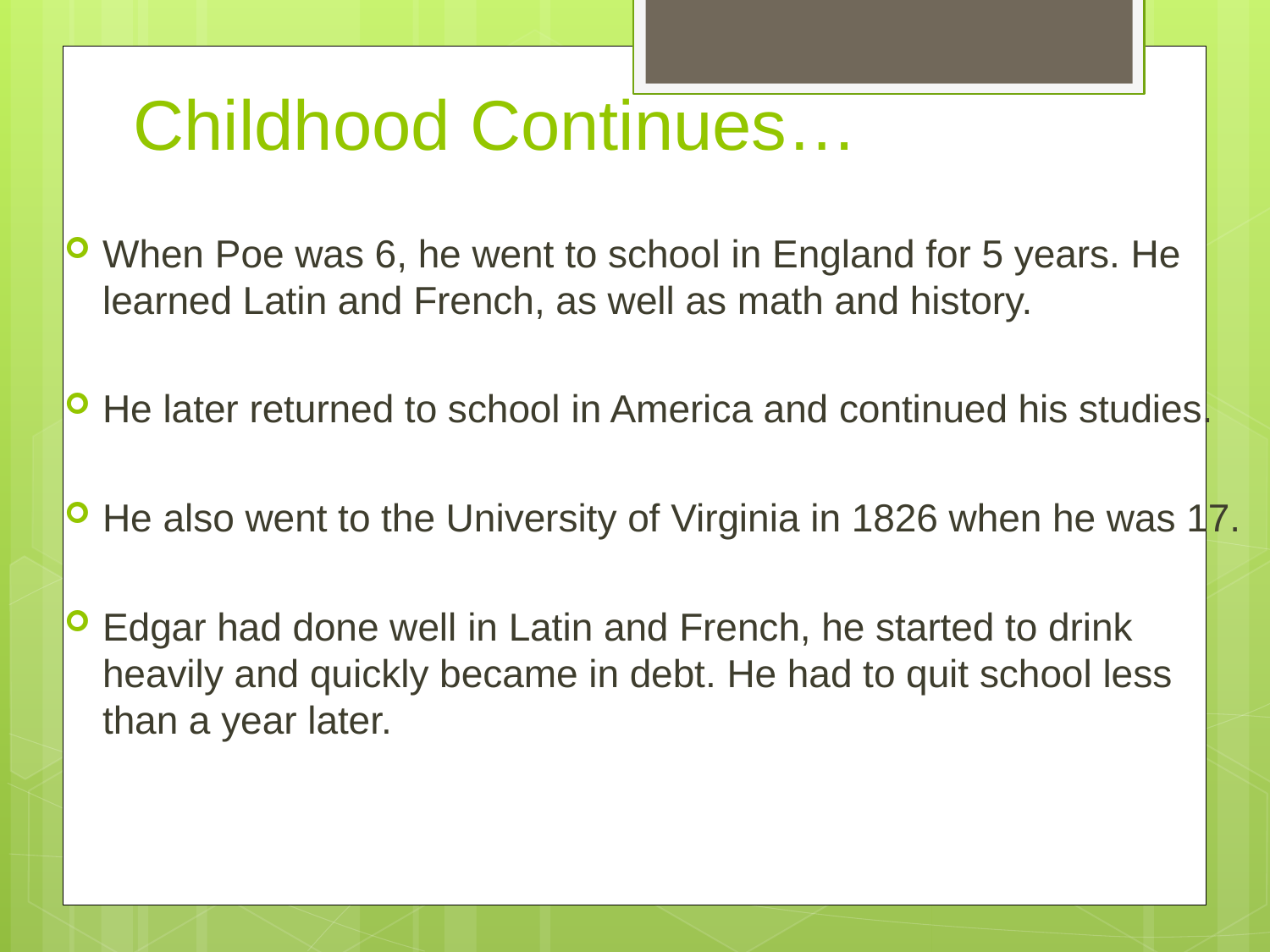

# Childhood Continues…
When Poe was 6, he went to school in England for 5 years. He learned Latin and French, as well as math and history.

He later returned to school in America and continued his studies.

He also went to the University of Virginia in 1826 when he was 17.

Edgar had done well in Latin and French, he started to drink heavily and quickly became in debt. He had to quit school less than a year later.